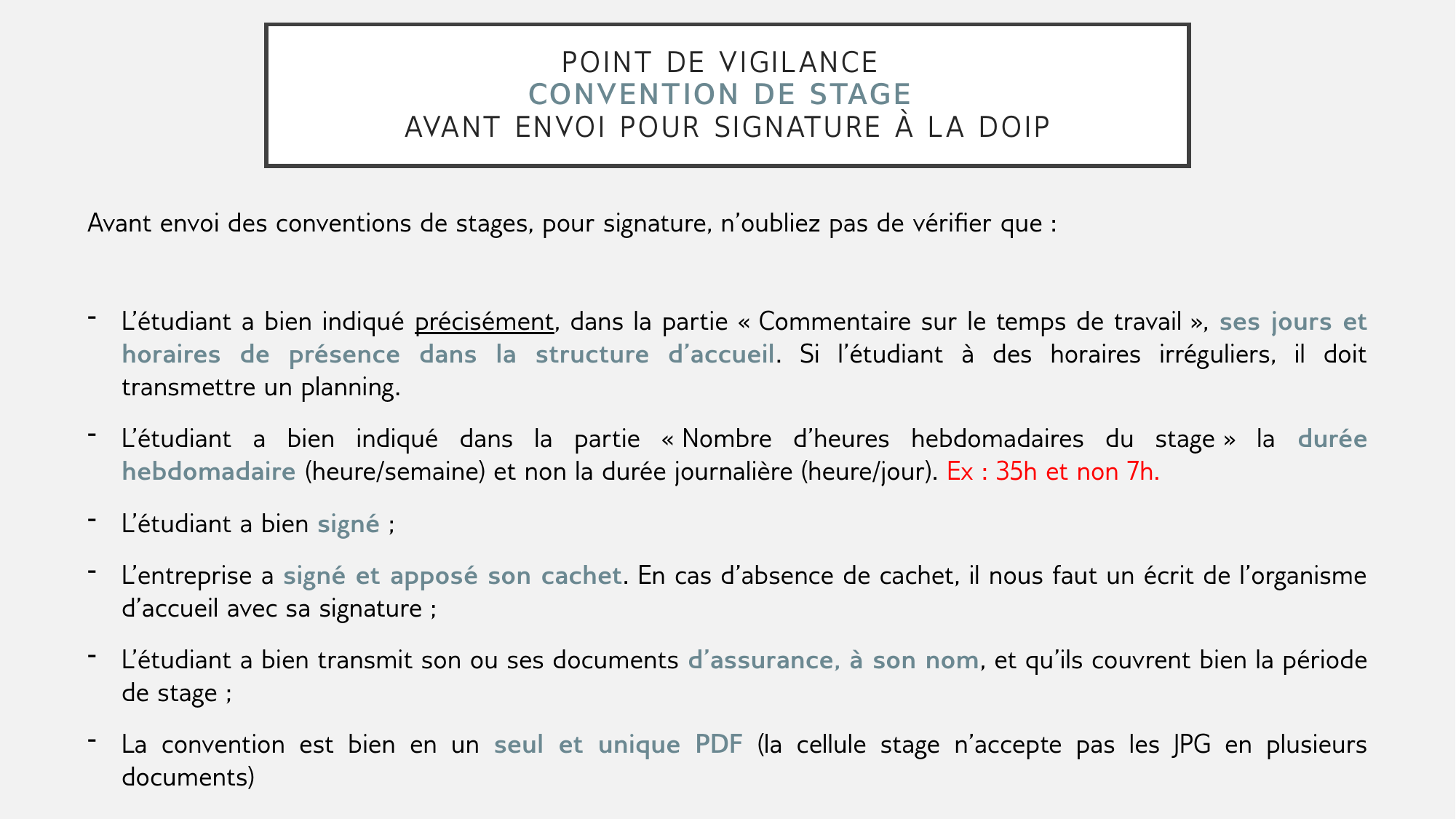

# Point de vigilance CONVENTION DE STAGE avant envoi pour signature à la DOIP
Avant envoi des conventions de stages, pour signature, n’oubliez pas de vérifier que :

L’étudiant a bien indiqué précisément, dans la partie « Commentaire sur le temps de travail », ses jours et horaires de présence dans la structure d’accueil. Si l’étudiant à des horaires irréguliers, il doit transmettre un planning.

L’étudiant a bien indiqué dans la partie « Nombre d’heures hebdomadaires du stage » la durée hebdomadaire (heure/semaine) et non la durée journalière (heure/jour). Ex : 35h et non 7h.

L’étudiant a bien signé ;

L’entreprise a signé et apposé son cachet. En cas d’absence de cachet, il nous faut un écrit de l’organisme d’accueil avec sa signature ;

L’étudiant a bien transmit son ou ses documents d’assurance, à son nom, et qu’ils couvrent bien la période de stage ;

La convention est bien en un seul et unique PDF (la cellule stage n’accepte pas les JPG en plusieurs documents)